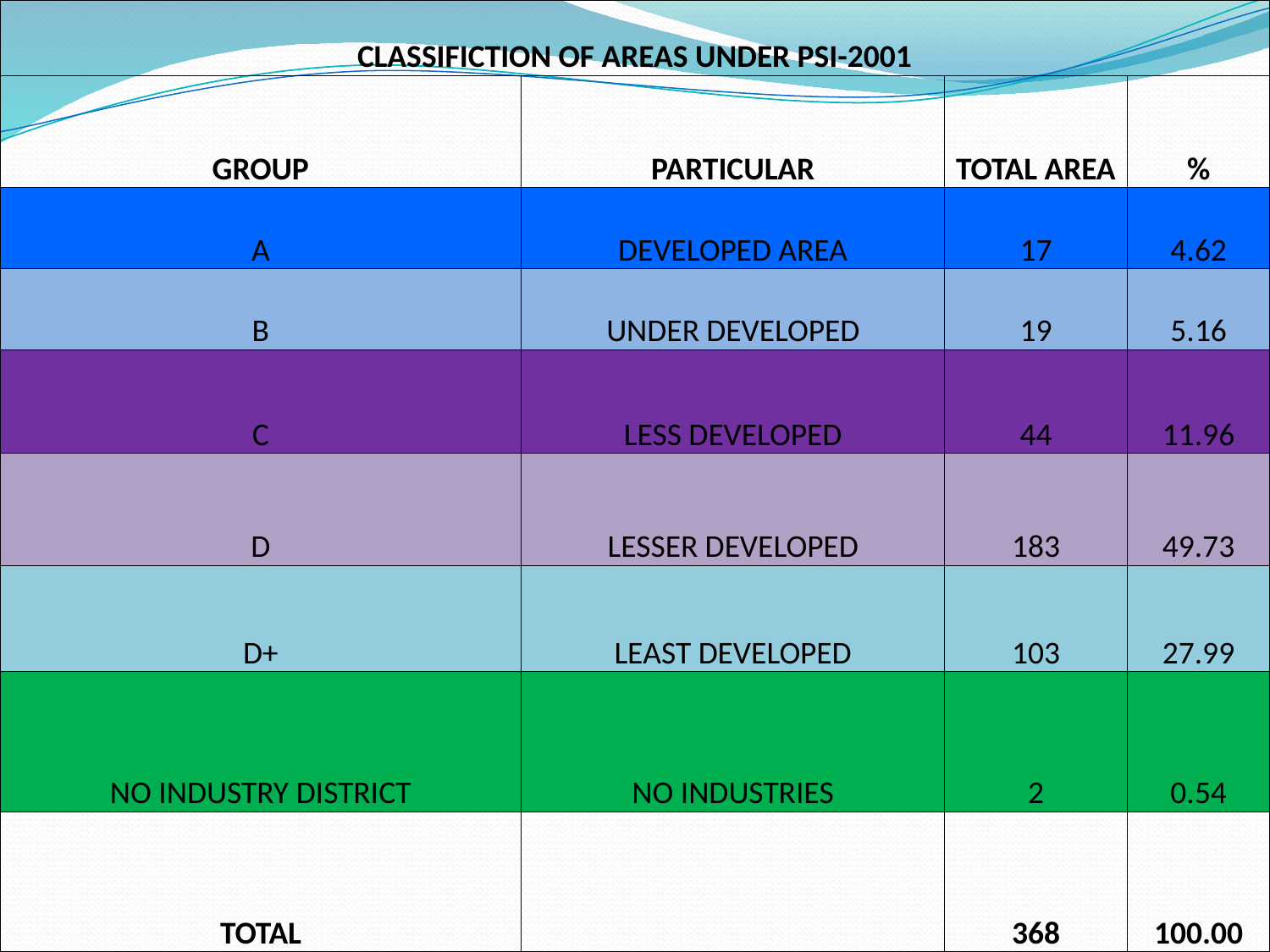

| CLASSIFICTION OF AREAS UNDER PSI-2001 |  |  |  |
| --- | --- | --- | --- |
| GROUP | PARTICULAR | TOTAL AREA | % |
| A | DEVELOPED AREA | 17 | 4.62 |
| B | UNDER DEVELOPED | 19 | 5.16 |
| C | LESS DEVELOPED | 44 | 11.96 |
| D | LESSER DEVELOPED | 183 | 49.73 |
| D+ | LEAST DEVELOPED | 103 | 27.99 |
| NO INDUSTRY DISTRICT | NO INDUSTRIES | 2 | 0.54 |
| TOTAL |  | 368 | 100.00 |